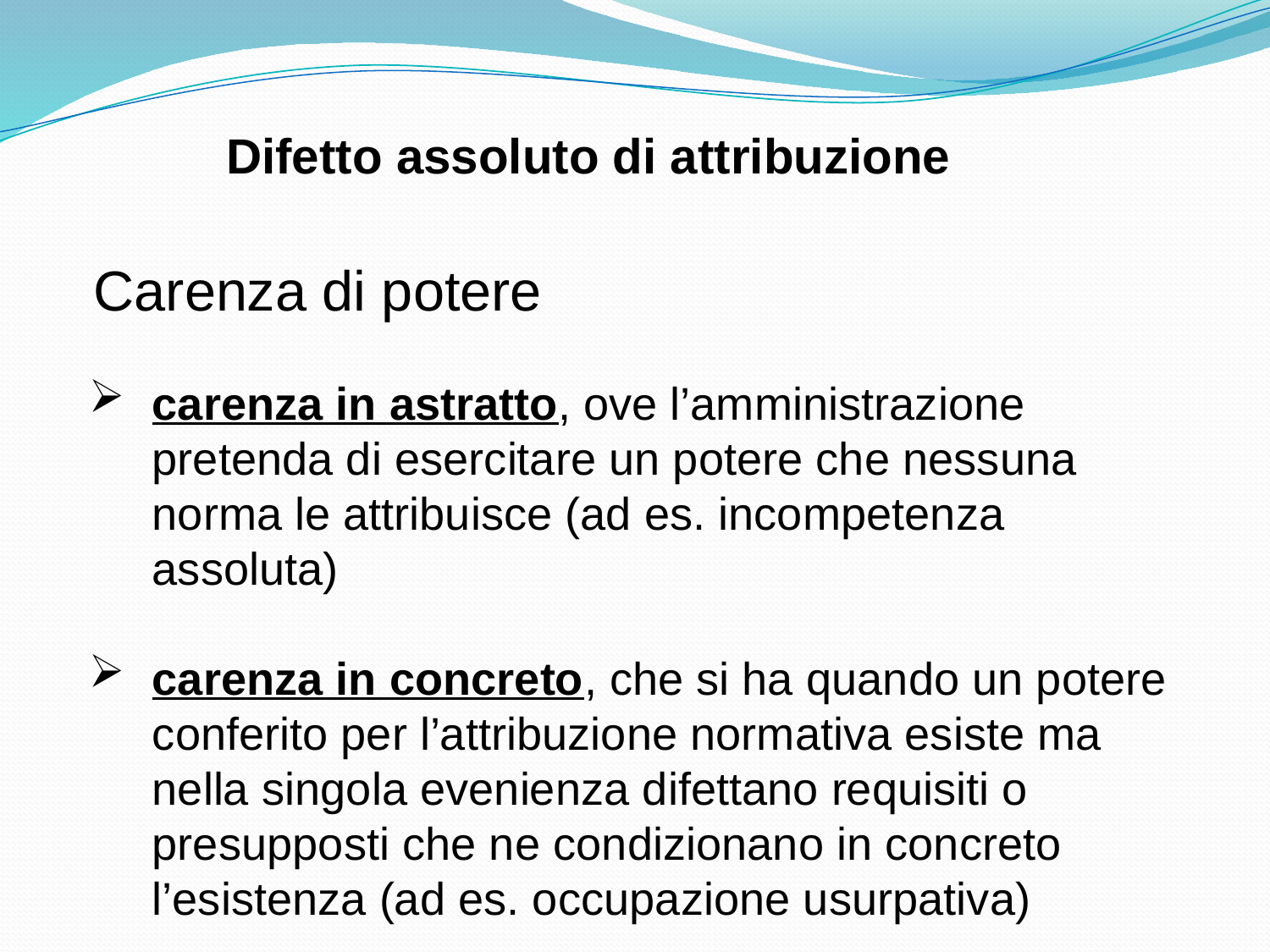

Difetto assoluto di attribuzione
Carenza di potere
carenza in astratto, ove l’amministrazione pretenda di esercitare un potere che nessuna norma le attribuisce (ad es. incompetenza assoluta)

carenza in concreto, che si ha quando un potere conferito per l’attribuzione normativa esiste ma nella singola evenienza difettano requisiti o presupposti che ne condizionano in concreto l’esistenza (ad es. occupazione usurpativa)